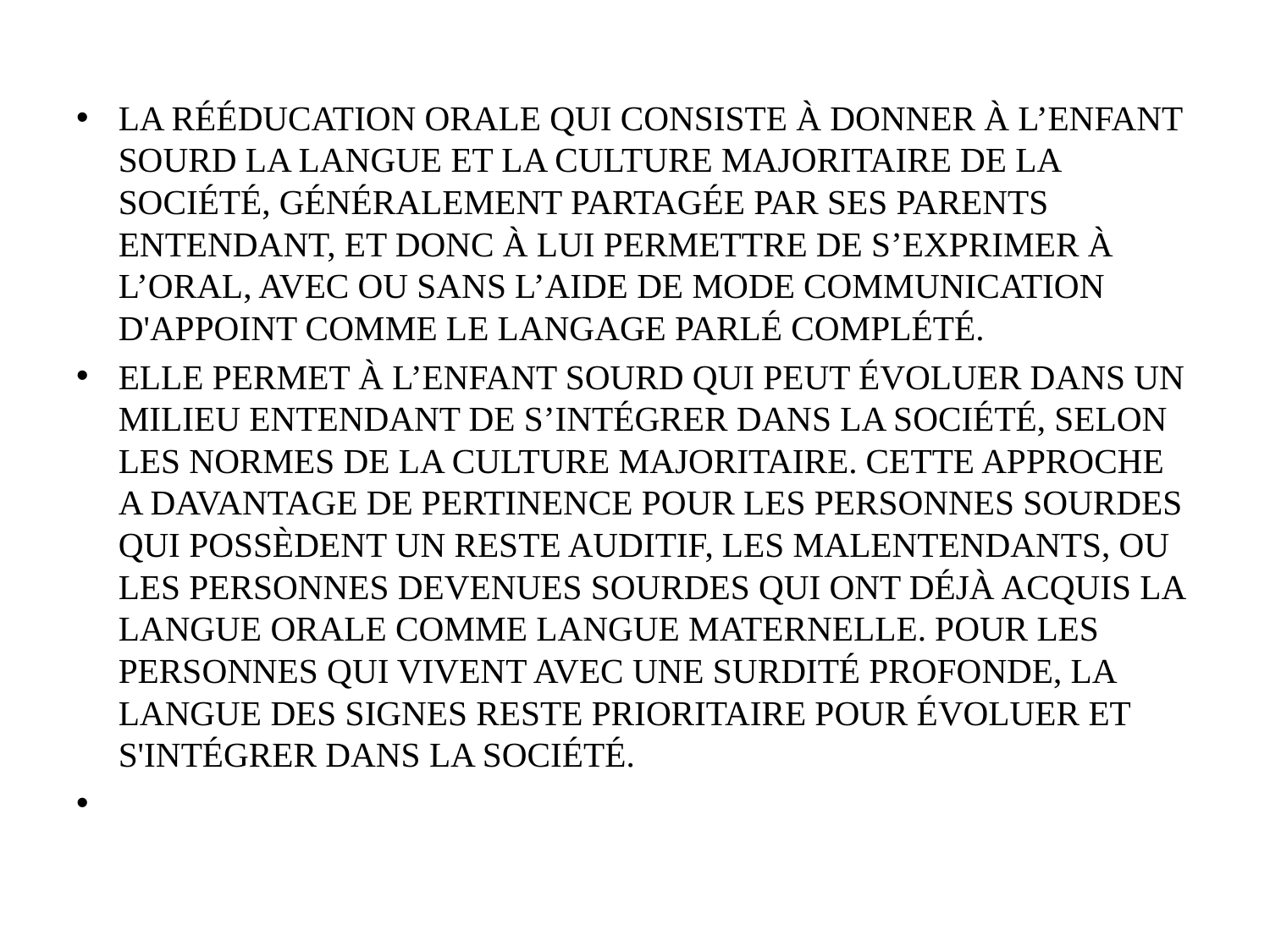

La rééducation orale qui consiste à donner à l’enfant sourd la langue et la culture majoritaire de la société, généralement partagée par ses parents entendant, et donc à lui permettre de s’exprimer à l’oral, avec ou sans l’aide de mode communication d'appoint comme le langage parlé complété.
Elle permet à l’enfant sourd qui peut évoluer dans un milieu entendant de s’intégrer dans la société, selon les normes de la culture majoritaire. Cette approche a davantage de pertinence pour les personnes sourdes qui possèdent un reste auditif, les malentendants, ou les personnes devenues sourdes qui ont déjà acquis la langue orale comme langue maternelle. Pour les personnes qui vivent avec une surdité profonde, la langue des signes reste prioritaire pour évoluer et s'intégrer dans la société.